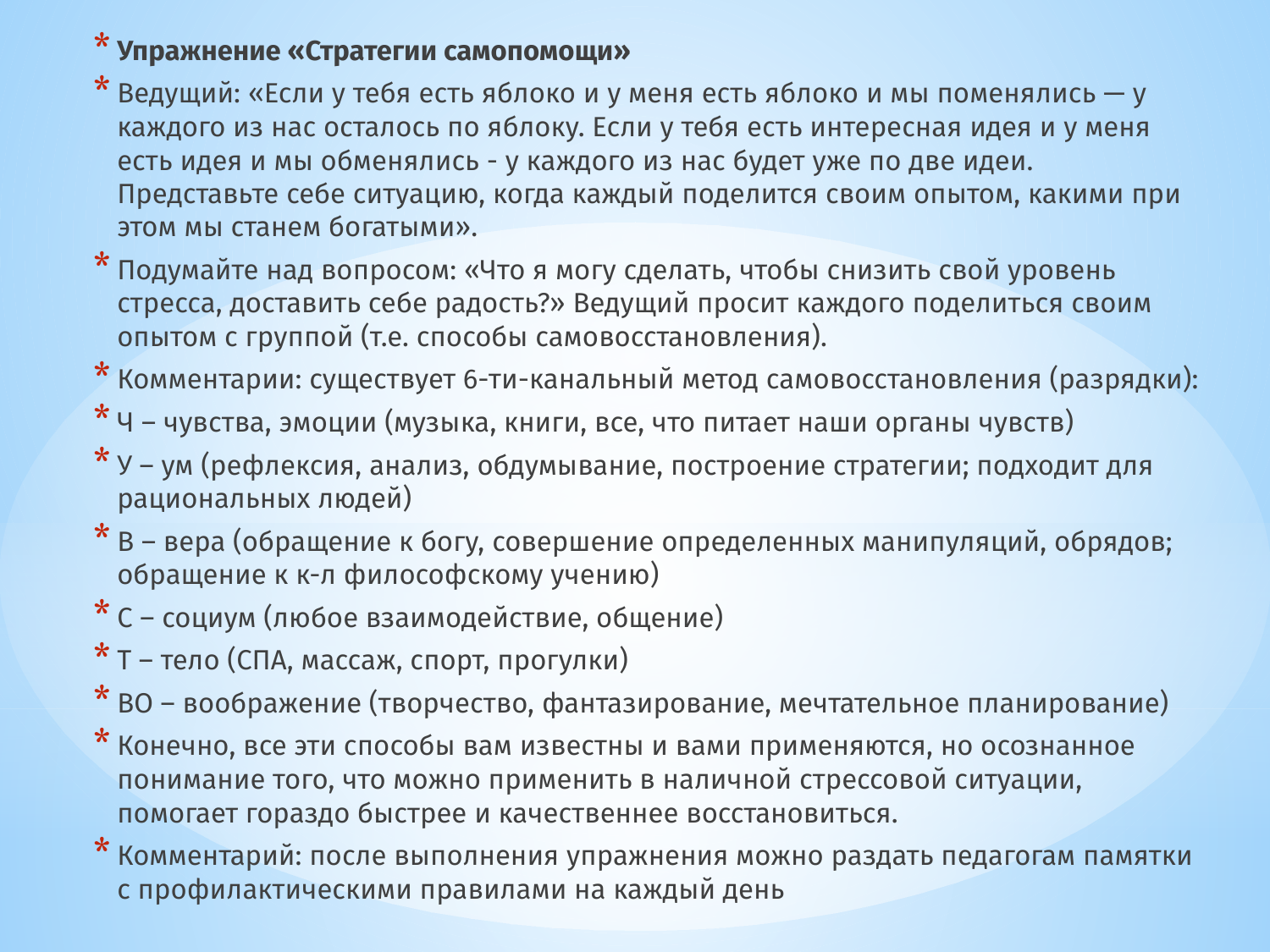

Упражнение «Стратегии самопомощи»
Ведущий: «Если у тебя есть яблоко и у меня есть яблоко и мы поменялись — у каждого из нас осталось по яблоку. Если у тебя есть интересная идея и у меня есть идея и мы обменялись - у каждого из нас будет уже по две идеи. Представьте себе ситуацию, когда каждый поделится своим опытом, какими при этом мы станем богатыми».
Подумайте над вопросом: «Что я могу сделать, чтобы снизить свой уровень стресса, доставить себе радость?» Ведущий просит каждого поделиться своим опытом с группой (т.е. способы самовосстановления).
Комментарии: существует 6-ти-канальный метод самовосстановления (разрядки):
Ч – чувства, эмоции (музыка, книги, все, что питает наши органы чувств)
У – ум (рефлексия, анализ, обдумывание, построение стратегии; подходит для рациональных людей)
В – вера (обращение к богу, совершение определенных манипуляций, обрядов; обращение к к-л философскому учению)
С – социум (любое взаимодействие, общение)
Т – тело (СПА, массаж, спорт, прогулки)
ВО – воображение (творчество, фантазирование, мечтательное планирование)
Конечно, все эти способы вам известны и вами применяются, но осознанное понимание того, что можно применить в наличной стрессовой ситуации, помогает гораздо быстрее и качественнее восстановиться.
Комментарий: после выполнения упражнения можно раздать педагогам памятки с профилактическими правилами на каждый день

#